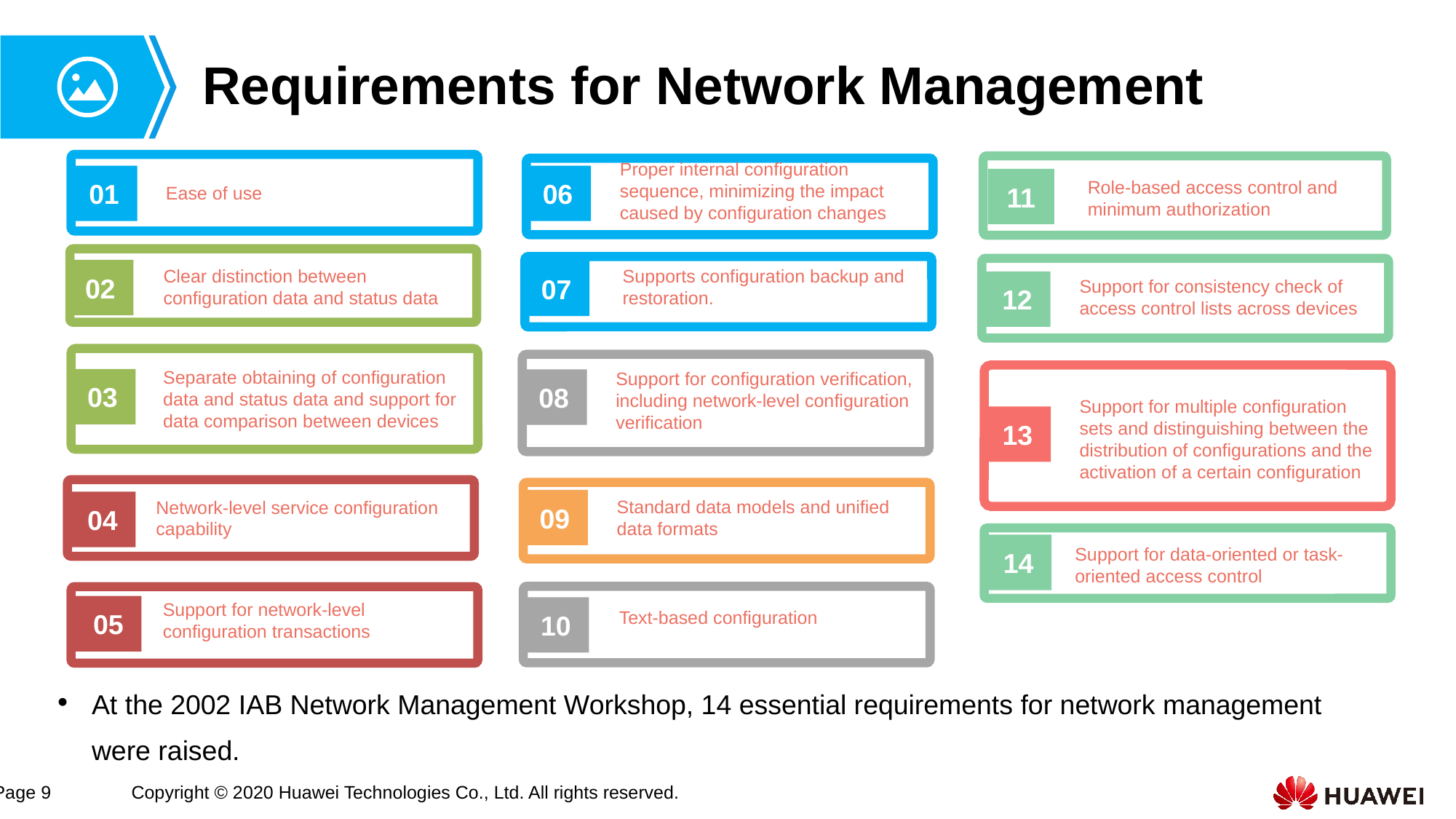

# Requirements for Network Management
Ease of use

Proper internal configuration sequence, minimizing the impact caused by configuration changes

Role-based access control and minimum authorization
01
06
11

02
07
Support for consistency check of access control lists across devices
Supports configuration backup and restoration.
Clear distinction between configuration data and status data
12

Separate obtaining of configuration data and status data and support for data comparison between devices
Support for configuration verification, including network-level configuration verification
03
08
Support for multiple configuration sets and distinguishing between the distribution of configurations and the activation of a certain configuration
13

Standard data models and unified data formats
09
04
Network-level service configuration capability

Support for data-oriented or task-oriented access control
14

05
10
Text-based configuration
Support for network-level configuration transactions
At the 2002 IAB Network Management Workshop, 14 essential requirements for network management were raised.